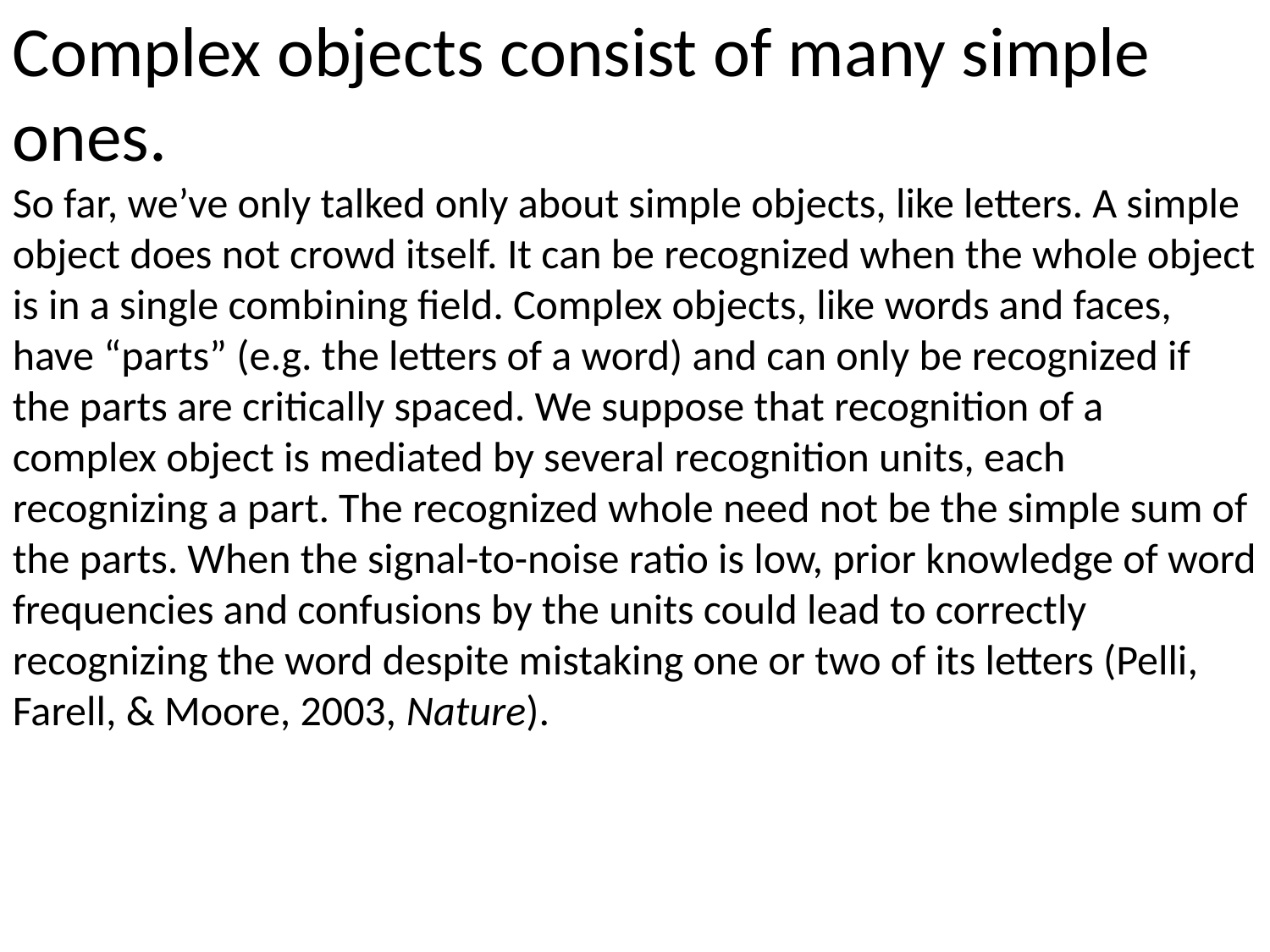

Complex objects consist of many simple ones.
So far, we’ve only talked only about simple objects, like letters. A simple object does not crowd itself. It can be recognized when the whole object is in a single combining field. Complex objects, like words and faces, have “parts” (e.g. the letters of a word) and can only be recognized if the parts are critically spaced. We suppose that recognition of a complex object is mediated by several recognition units, each recognizing a part. The recognized whole need not be the simple sum of the parts. When the signal-to-noise ratio is low, prior knowledge of word frequencies and confusions by the units could lead to correctly recognizing the word despite mistaking one or two of its letters (Pelli, Farell, & Moore, 2003, Nature).